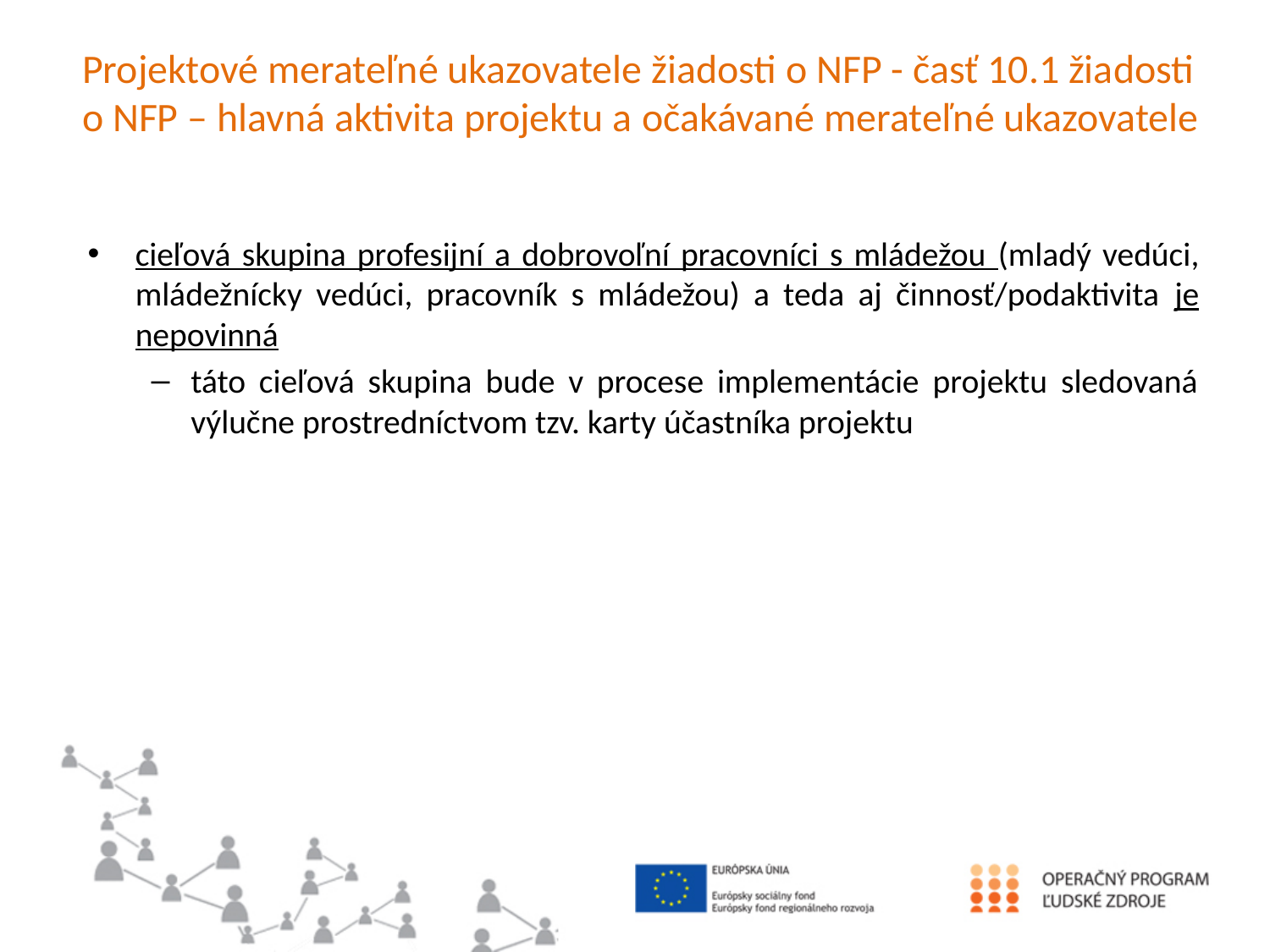

# Projektové merateľné ukazovatele žiadosti o NFP - časť 10.1 žiadosti o NFP – hlavná aktivita projektu a očakávané merateľné ukazovatele
cieľová skupina profesijní a dobrovoľní pracovníci s mládežou (mladý vedúci, mládežnícky vedúci, pracovník s mládežou) a teda aj činnosť/podaktivita je nepovinná
táto cieľová skupina bude v procese implementácie projektu sledovaná výlučne prostredníctvom tzv. karty účastníka projektu